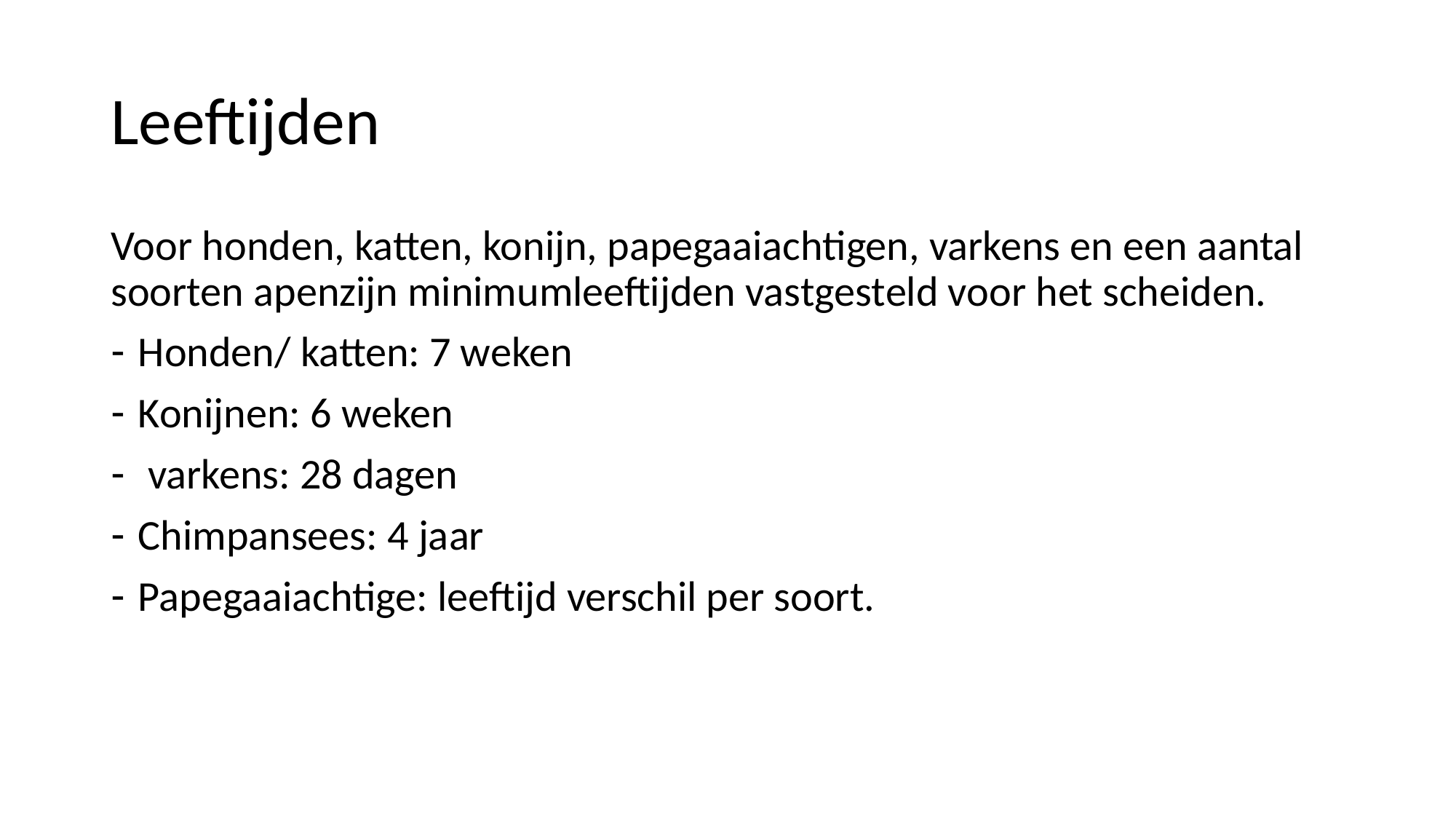

# Leeftijden
Voor honden, katten, konijn, papegaaiachtigen, varkens en een aantal soorten apenzijn minimumleeftijden vastgesteld voor het scheiden.
Honden/ katten: 7 weken
Konijnen: 6 weken
 varkens: 28 dagen
Chimpansees: 4 jaar
Papegaaiachtige: leeftijd verschil per soort.